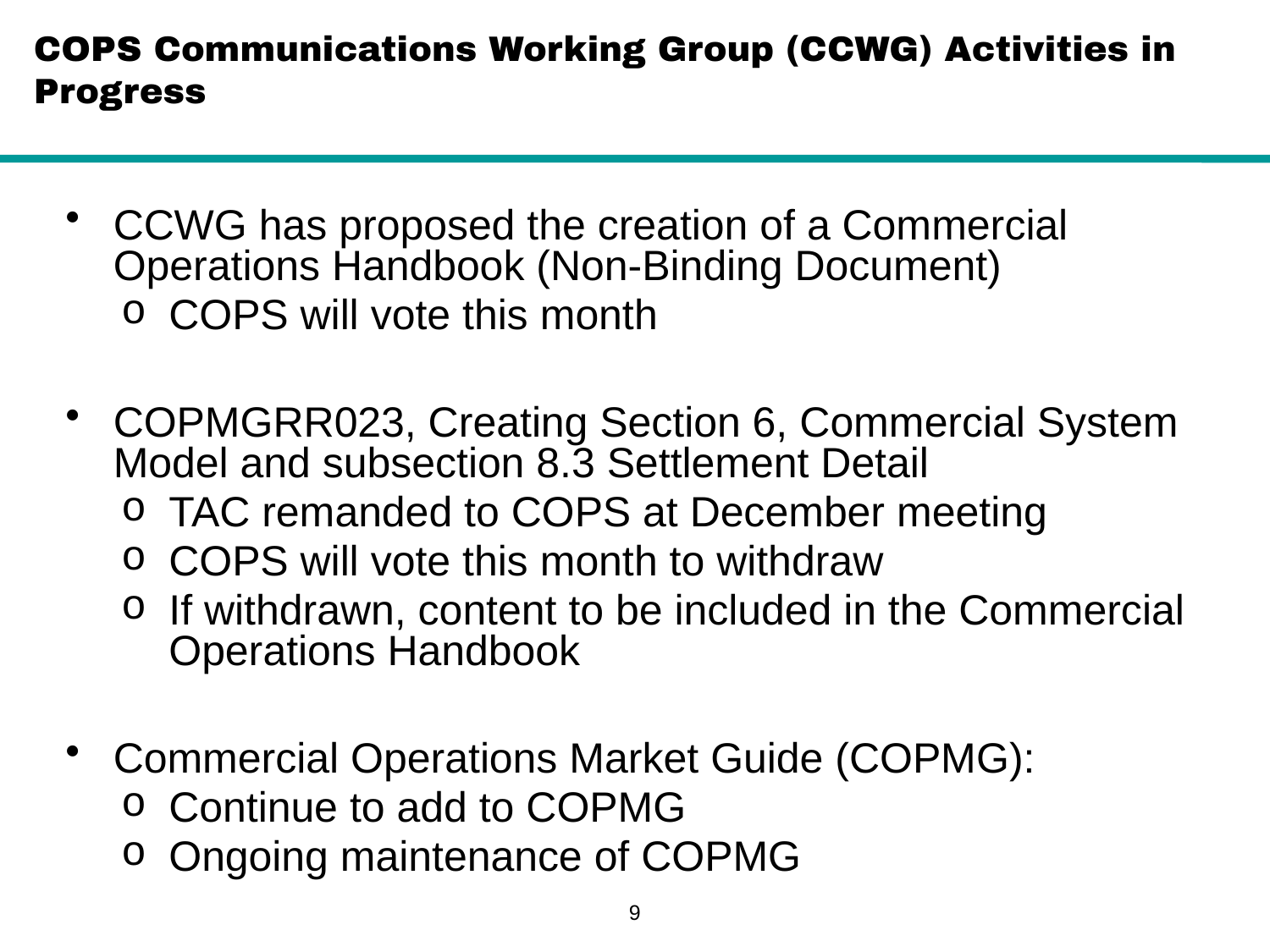

COPS Communications Working Group (CCWG) Activities in Progress
CCWG has proposed the creation of a Commercial Operations Handbook (Non-Binding Document)
COPS will vote this month

COPMGRR023, Creating Section 6, Commercial System Model and subsection 8.3 Settlement Detail
TAC remanded to COPS at December meeting
COPS will vote this month to withdraw
If withdrawn, content to be included in the Commercial Operations Handbook

Commercial Operations Market Guide (COPMG):
Continue to add to COPMG
Ongoing maintenance of COPMG

9